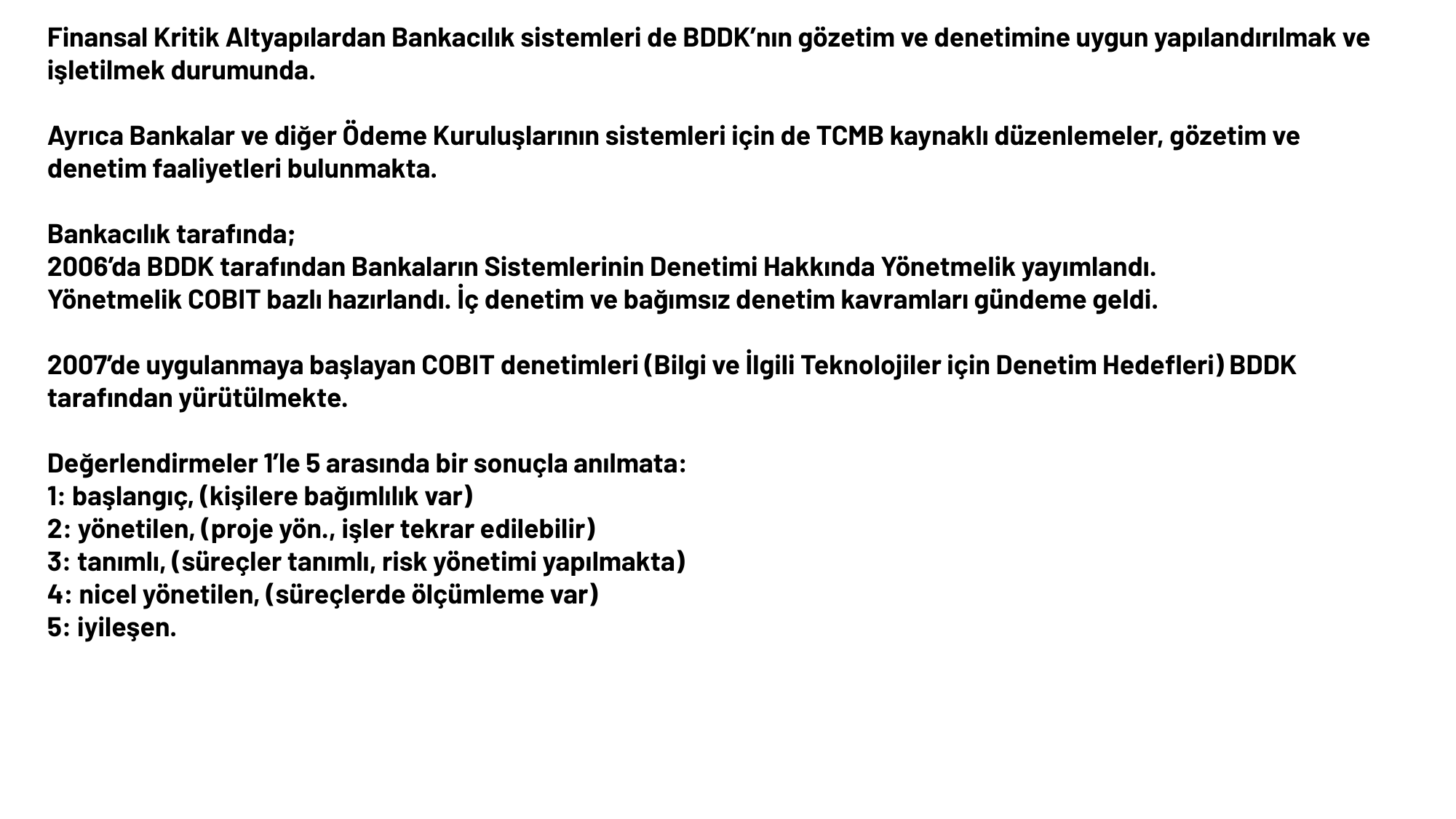

Finansal Kritik Altyapılardan Bankacılık sistemleri de BDDK’nın gözetim ve denetimine uygun yapılandırılmak ve işletilmek durumunda.

Ayrıca Bankalar ve diğer Ödeme Kuruluşlarının sistemleri için de TCMB kaynaklı düzenlemeler, gözetim ve denetim faaliyetleri bulunmakta.

Bankacılık tarafında;
2006’da BDDK tarafından Bankaların Sistemlerinin Denetimi Hakkında Yönetmelik yayımlandı.
Yönetmelik COBIT bazlı hazırlandı. İç denetim ve bağımsız denetim kavramları gündeme geldi.

2007’de uygulanmaya başlayan COBIT denetimleri (Bilgi ve İlgili Teknolojiler için Denetim Hedefleri) BDDK tarafından yürütülmekte.

Değerlendirmeler 1’le 5 arasında bir sonuçla anılmata:
1: başlangıç, (kişilere bağımlılık var)
2: yönetilen, (proje yön., işler tekrar edilebilir)
3: tanımlı, (süreçler tanımlı, risk yönetimi yapılmakta)
4: nicel yönetilen, (süreçlerde ölçümleme var)
5: iyileşen.